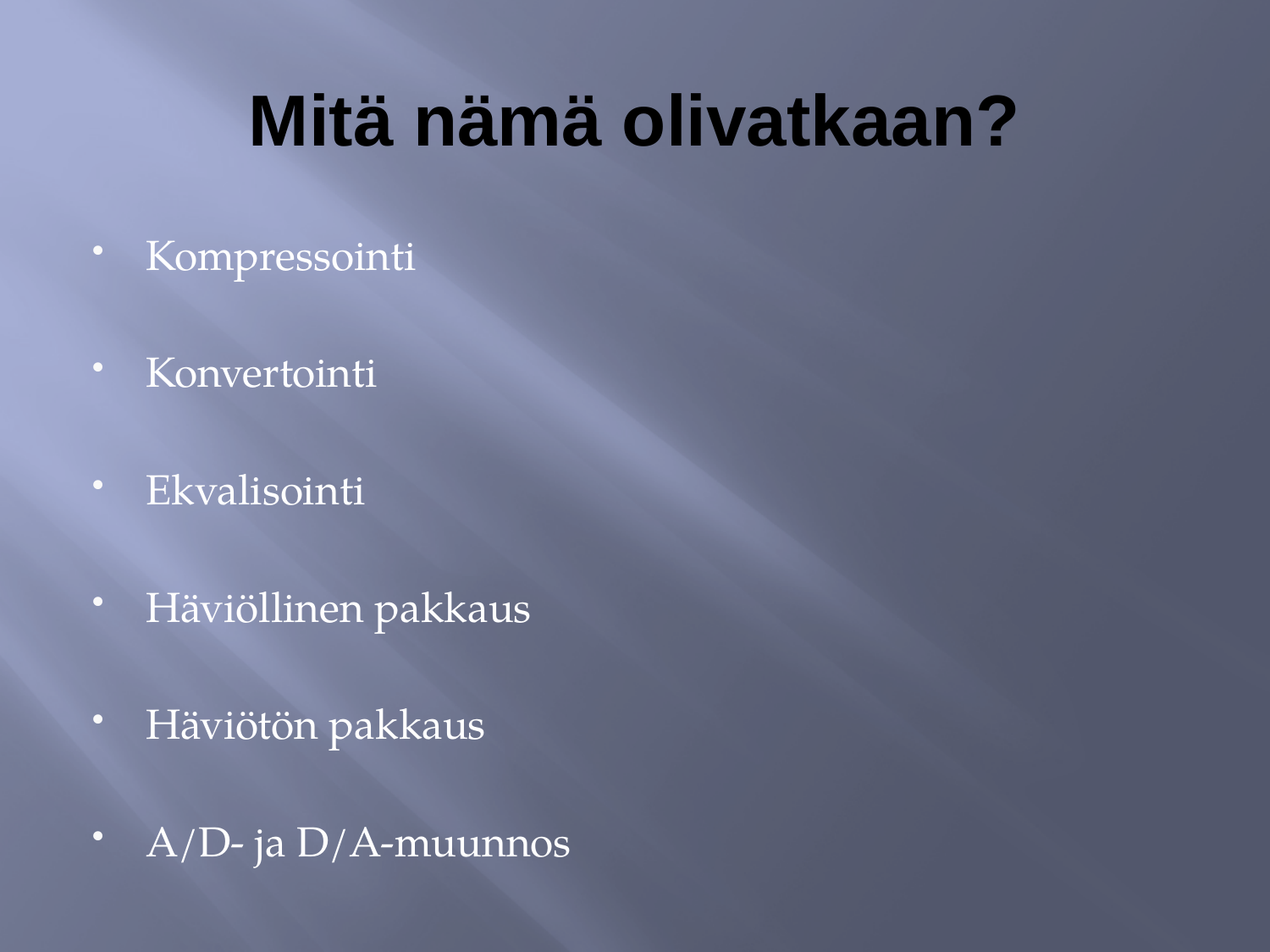

# Mitä nämä olivatkaan?
Kompressointi

Konvertointi

Ekvalisointi

Häviöllinen pakkaus

Häviötön pakkaus

A/D- ja D/A-muunnos